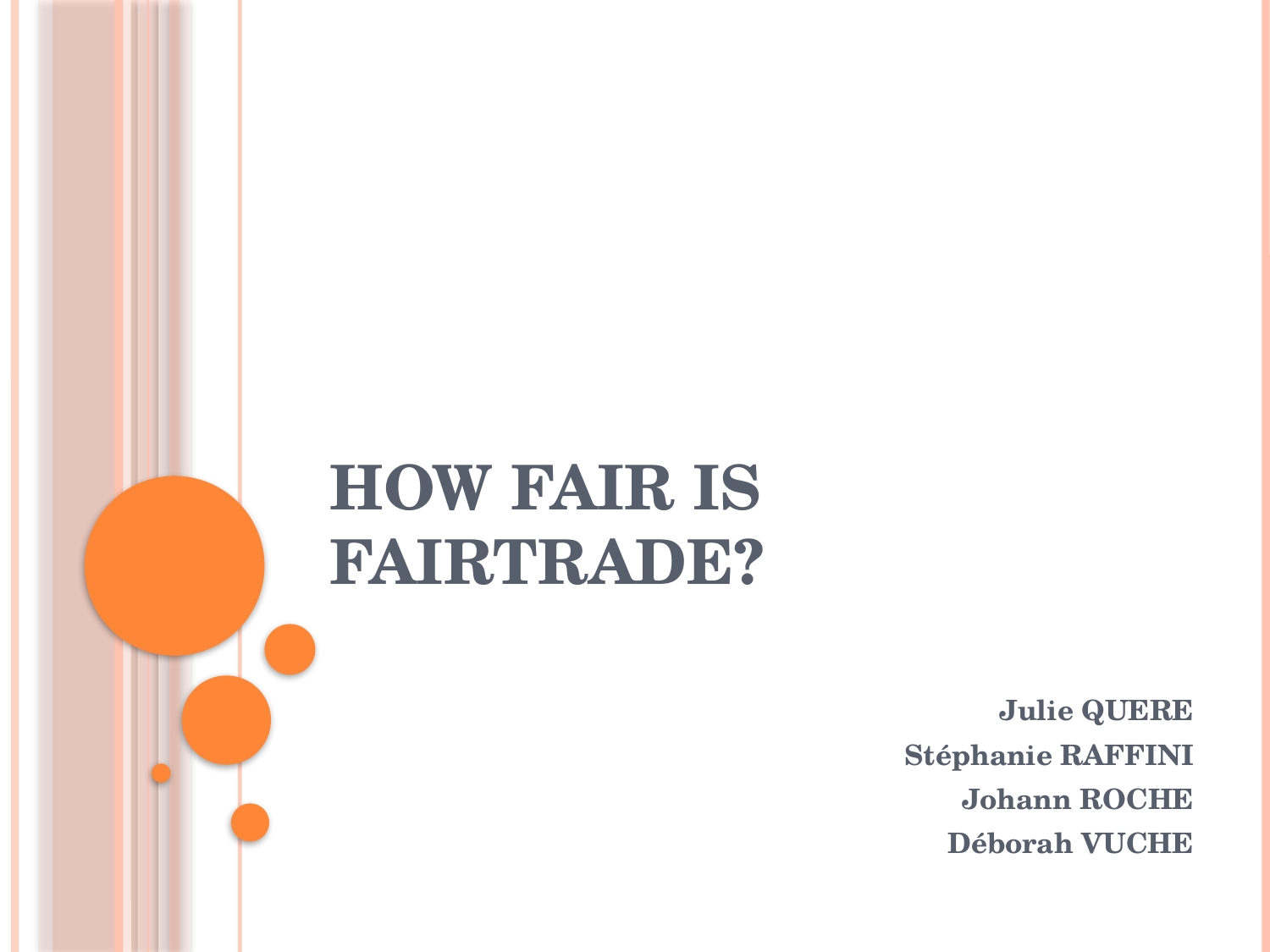

# How fair is fairtrade?

Julie QUERE
Stéphanie RAFFINI
Johann ROCHE
Déborah VUCHE